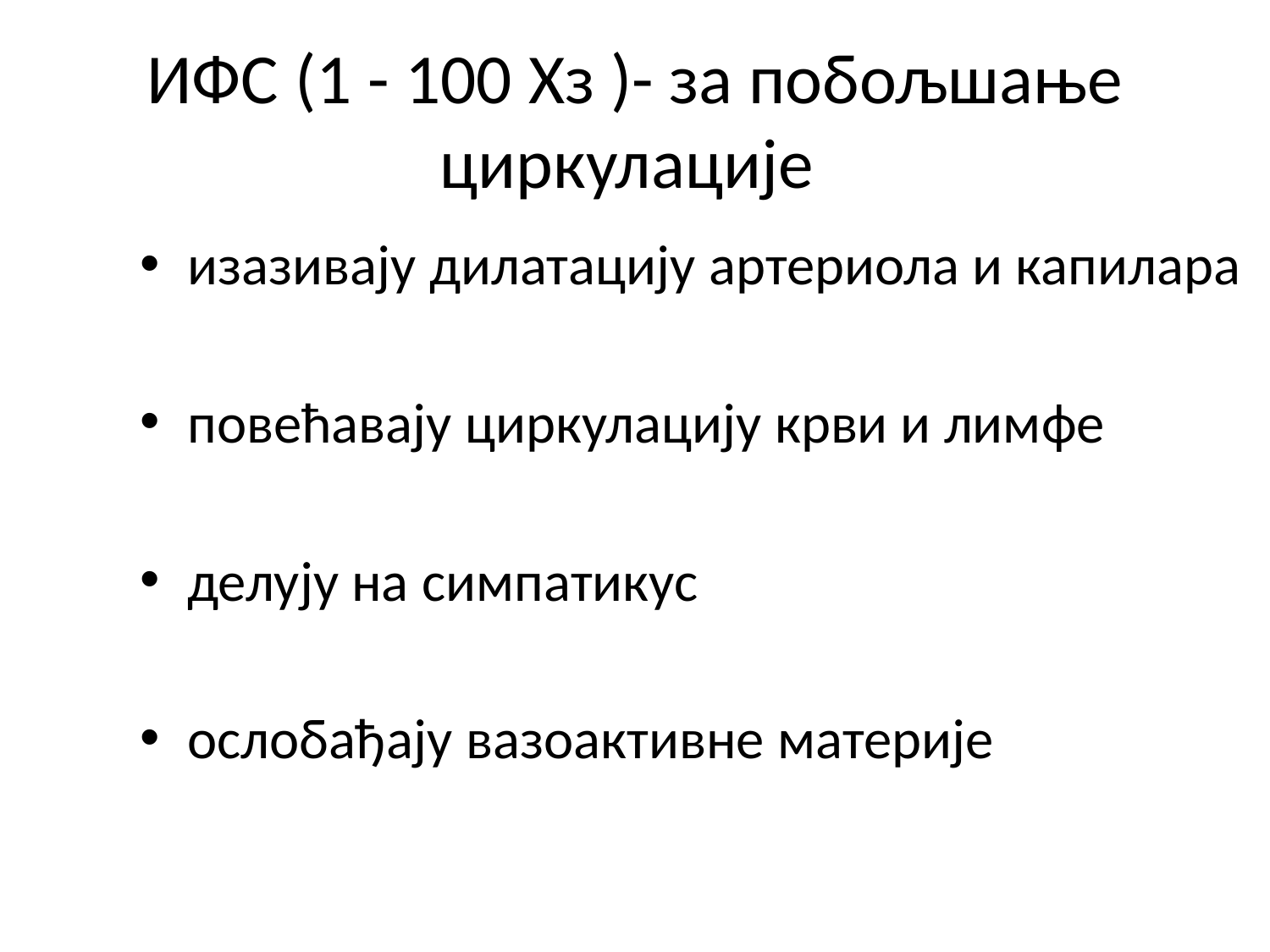

# ИФС (1 - 100 Хз )- за побољшање циркулације
изазивају дилатацију артериола и капилара

повећавају циркулацију крви и лимфе

делују на симпатикус

ослобађају вазоактивне материје